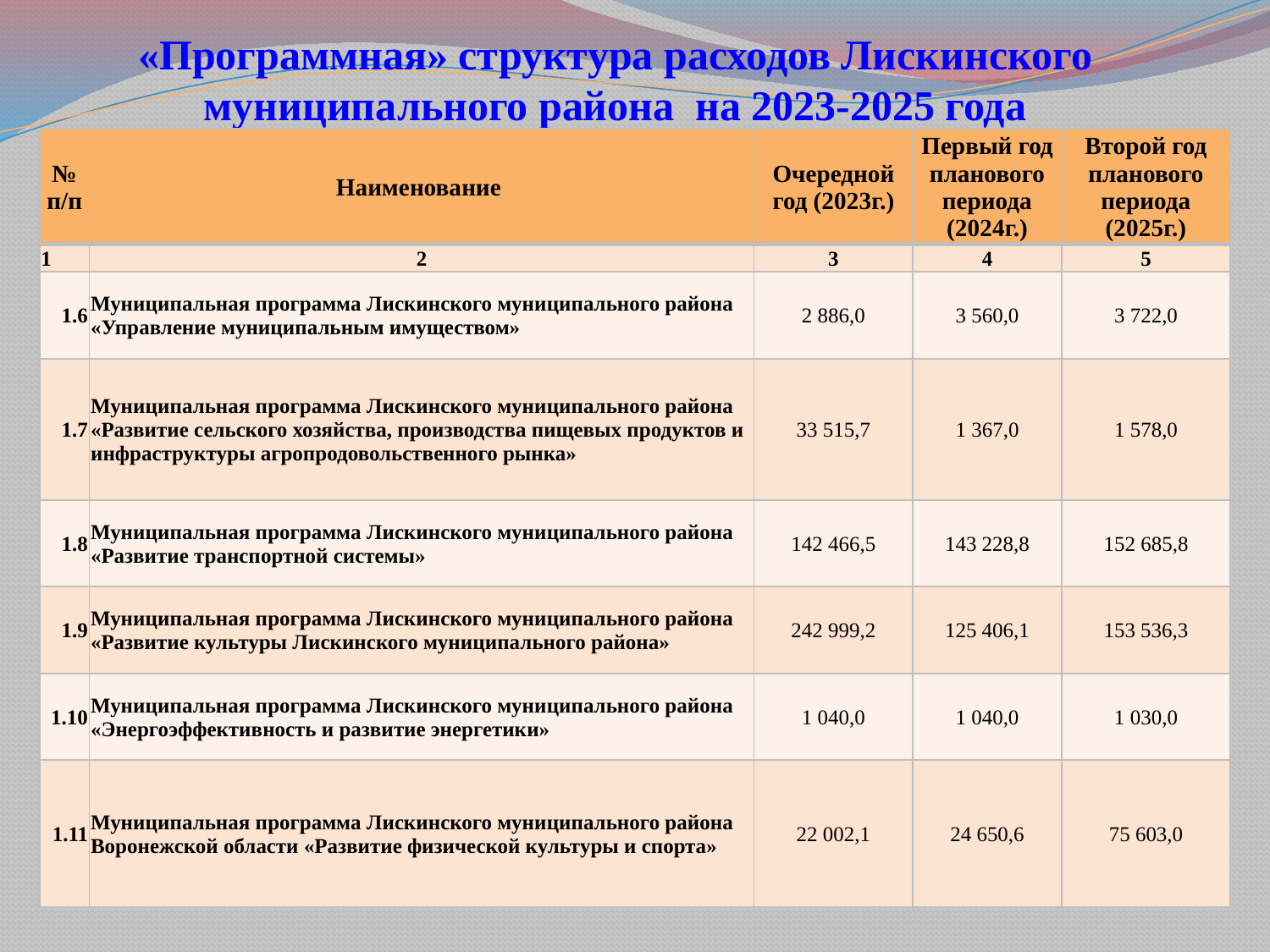

# «Программная» структура расходов Лискинского муниципального района  на 2023-2025 года
| № п/п | Наименование | Очередной год (2023г.) | Первый год планового периода (2024г.) | Второй год планового периода (2025г.) |
| --- | --- | --- | --- | --- |
| 1 | 2 | 3 | 4 | 5 |
| 1.6 | Муниципальная программа Лискинского муниципального района «Управление муниципальным имуществом» | 2 886,0 | 3 560,0 | 3 722,0 |
| 1.7 | Муниципальная программа Лискинского муниципального района «Развитие сельского хозяйства, производства пищевых продуктов и инфраструктуры агропродовольственного рынка» | 33 515,7 | 1 367,0 | 1 578,0 |
| 1.8 | Муниципальная программа Лискинского муниципального района «Развитие транспортной системы» | 142 466,5 | 143 228,8 | 152 685,8 |
| 1.9 | Муниципальная программа Лискинского муниципального района «Развитие культуры Лискинского муниципального района» | 242 999,2 | 125 406,1 | 153 536,3 |
| 1.10 | Муниципальная программа Лискинского муниципального района «Энергоэффективность и развитие энергетики» | 1 040,0 | 1 040,0 | 1 030,0 |
| 1.11 | Муниципальная программа Лискинского муниципального района Воронежской области «Развитие физической культуры и спорта» | 22 002,1 | 24 650,6 | 75 603,0 |